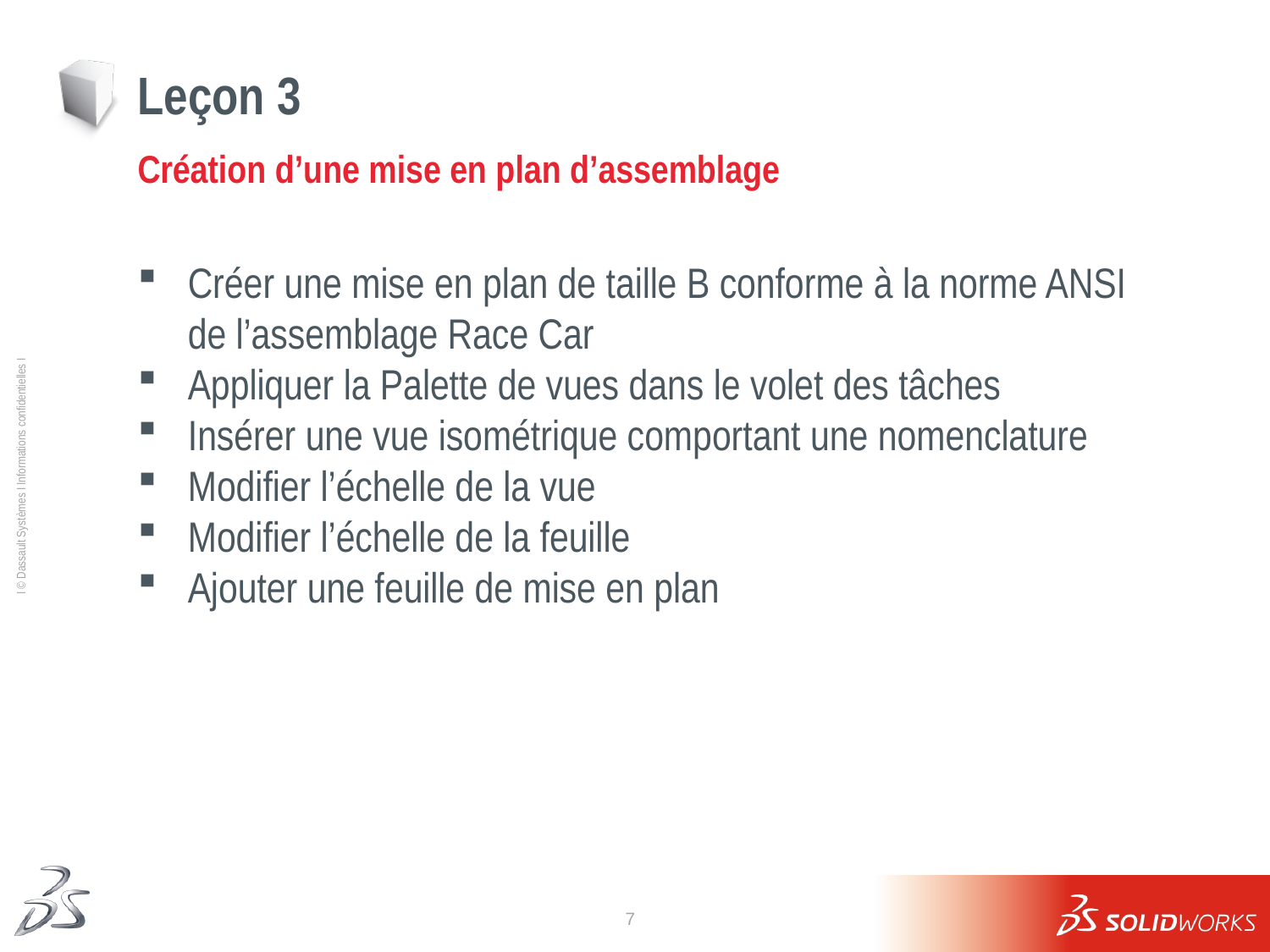

# Leçon 3
Création d’une mise en plan d’assemblage
Créer une mise en plan de taille B conforme à la norme ANSI
de l’assemblage Race Car
Appliquer la Palette de vues dans le volet des tâches
Insérer une vue isométrique comportant une nomenclature
Modifier l’échelle de la vue
Modifier l’échelle de la feuille
Ajouter une feuille de mise en plan